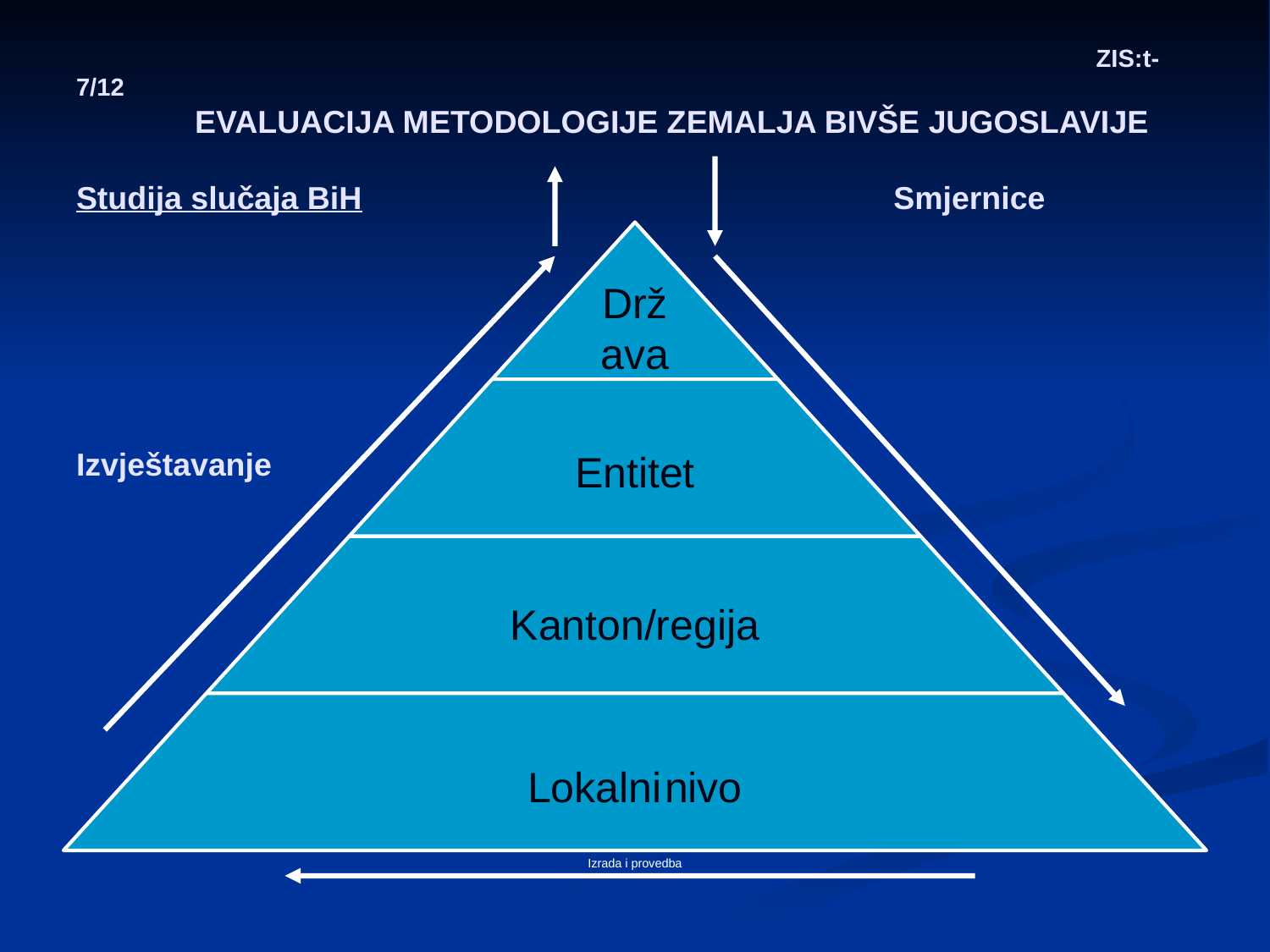

# ZIS:t-7/12 EVALUACIJA METODOLOGIJE ZEMALJA BIVŠE JUGOSLAVIJE Studija slučaja BiH                                                            Smjernice Izvještavanje

Država
Entitet
Kanton/regija

Lokalni nivo

Izrada i provedba